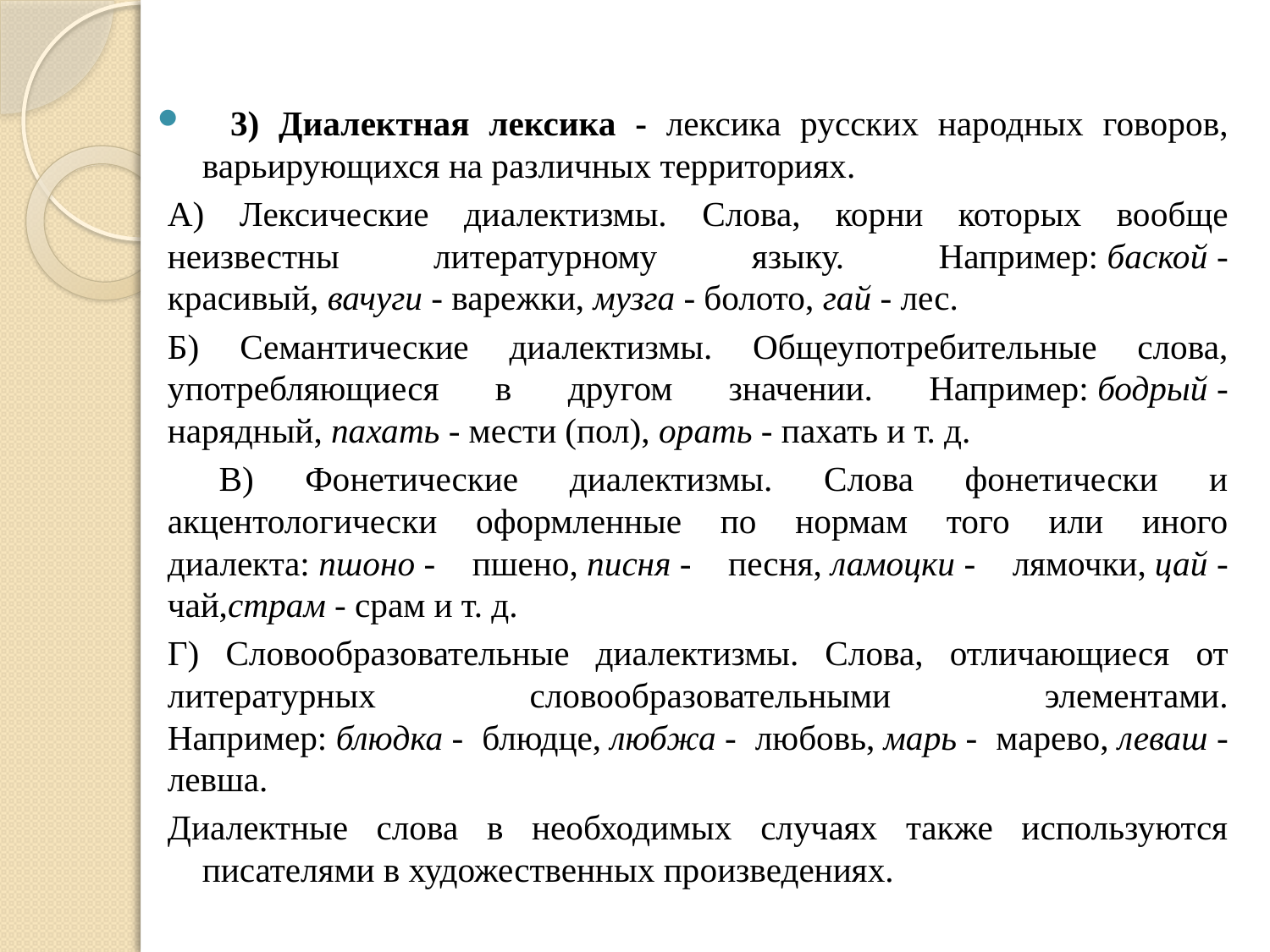

3) Диалектная лексика - лексика русских народных говоров, варьирующихся на различных территориях.
А) Лексические диалектизмы. Слова, корни которых вообще неизвестны литературному языку. Например: баской - красивый, вачуги - варежки, музга - болото, гай - лес.
Б) Семантические диалектизмы. Общеупотребительные слова, употребляющиеся в другом значении. Например: бодрый - нарядный, пахать - мести (пол), орать - пахать и т. д.
 В) Фонетические диалектизмы. Слова фонетически и акцентологически оформленные по нормам того или иного диалекта: пшоно - пшено, писня - песня, ламоцки - лямочки, цай - чай,страм - срам и т. д.
Г) Словообразовательные диалектизмы. Слова, отличающиеся от литературных словообразовательными элементами. Например: блюдка - блюдце, любжа - любовь, марь - марево, леваш - левша.
Диалектные слова в необходимых случаях также используются писателями в художественных произведениях.